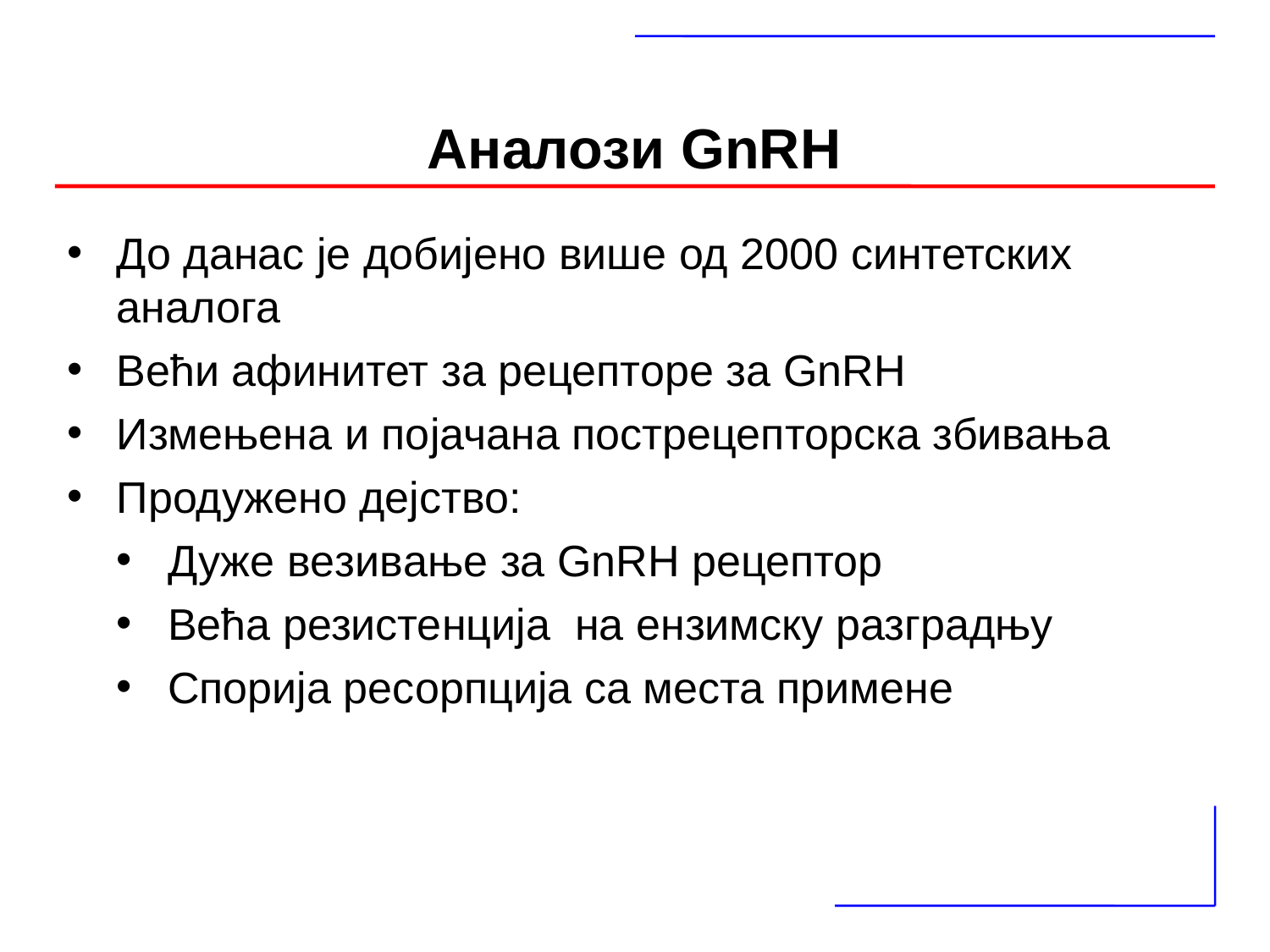

# Аналози GnRH

До данас је добијено више од 2000 синтетских аналога
Већи афинитет за рецепторе за GnRH
Измењена и појачана пострецепторска збивања
Продужено дејство:
Дуже вeзивaњe зa GnRH рецептор
Већа резистенција  на ензимску разградњу
Спорија ресорпција са места примене